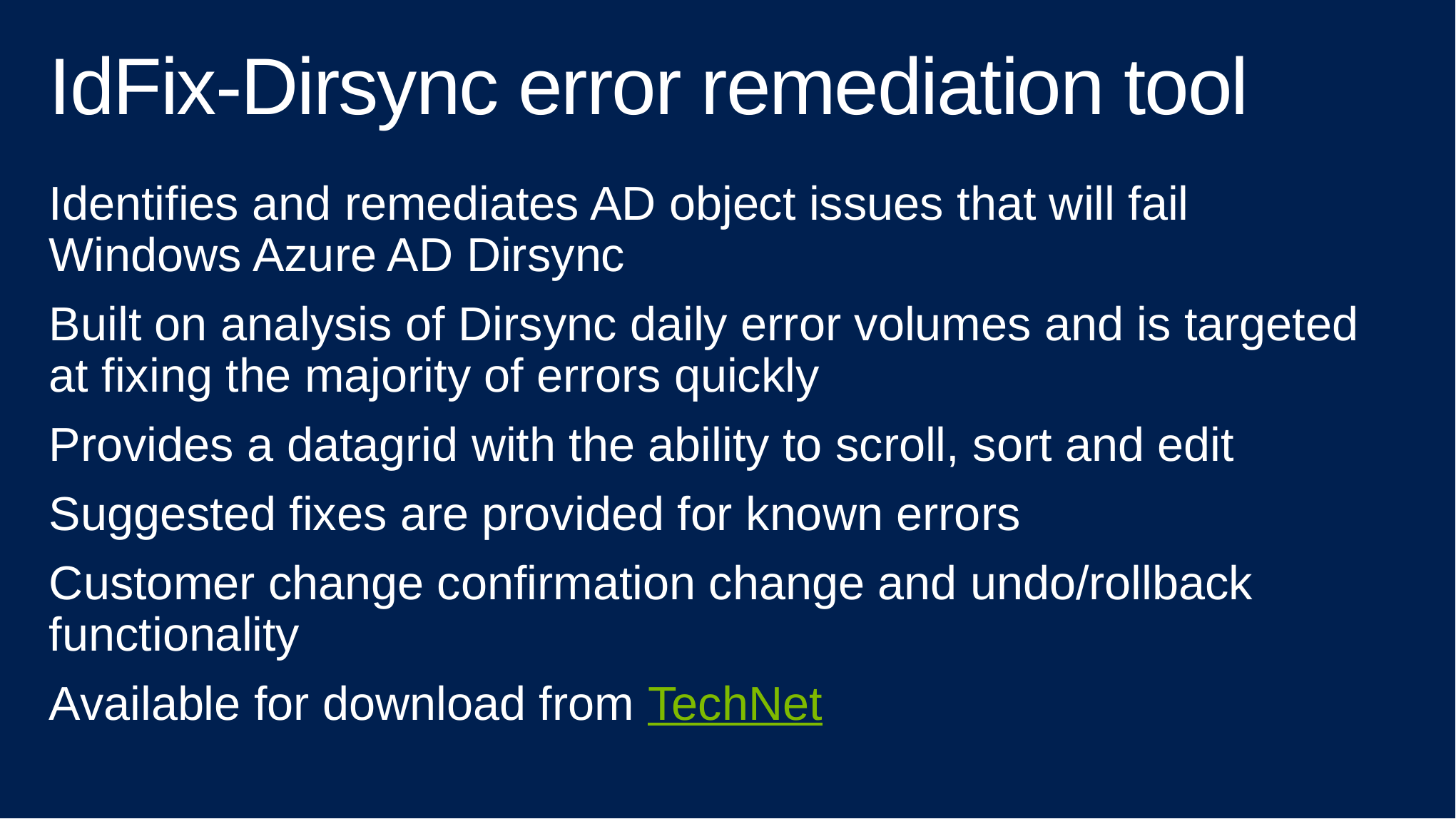

# IdFix-Dirsync error remediation tool
Identifies and remediates AD object issues that will fail Windows Azure AD Dirsync
Built on analysis of Dirsync daily error volumes and is targeted at fixing the majority of errors quickly
Provides a datagrid with the ability to scroll, sort and edit
Suggested fixes are provided for known errors
Customer change confirmation change and undo/rollback functionality
Available for download from TechNet